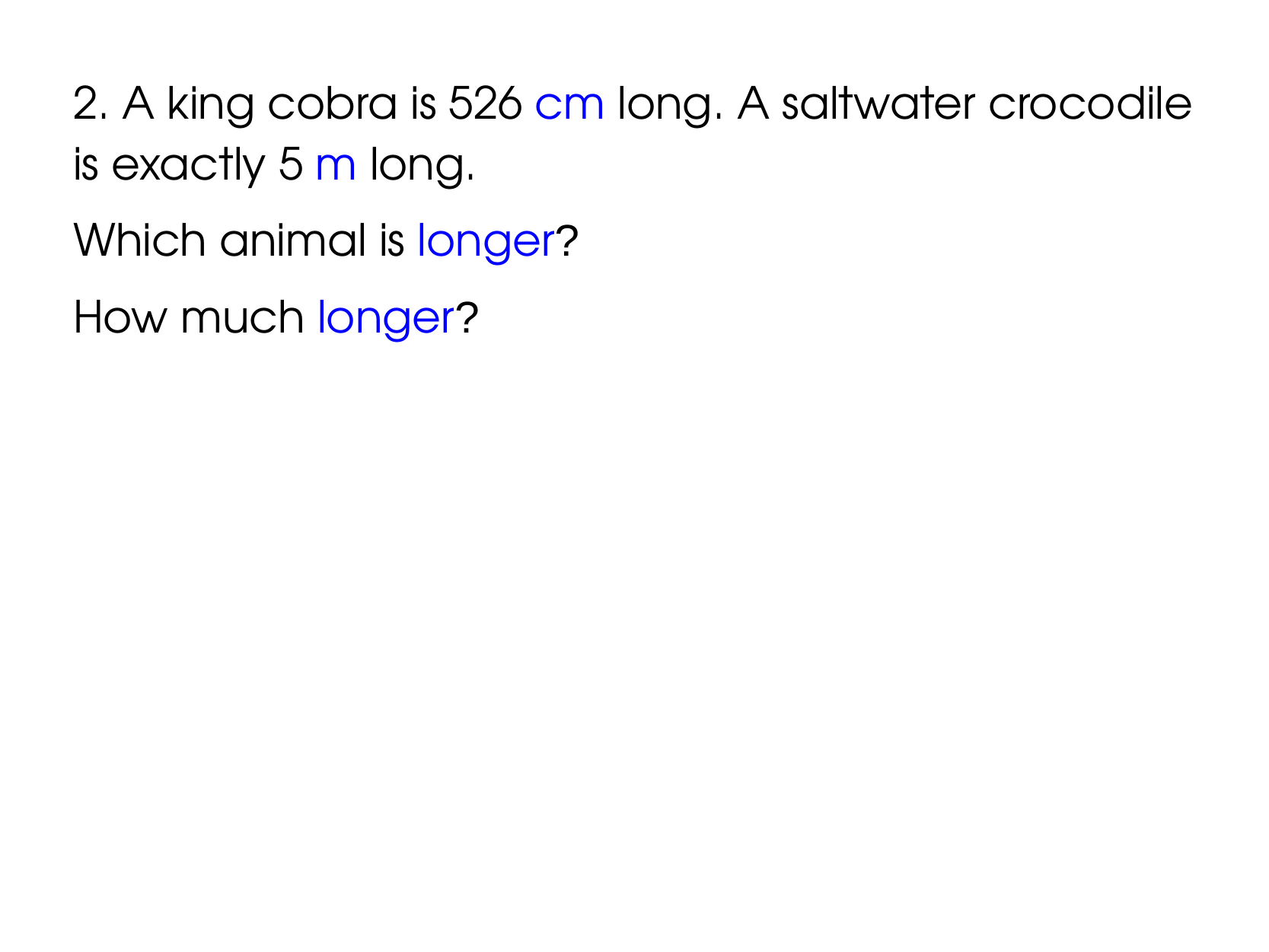

2. A king cobra is 526 cm long. A saltwater crocodile
is exactly 5 m long.
Which animal is longer?
How much longer?